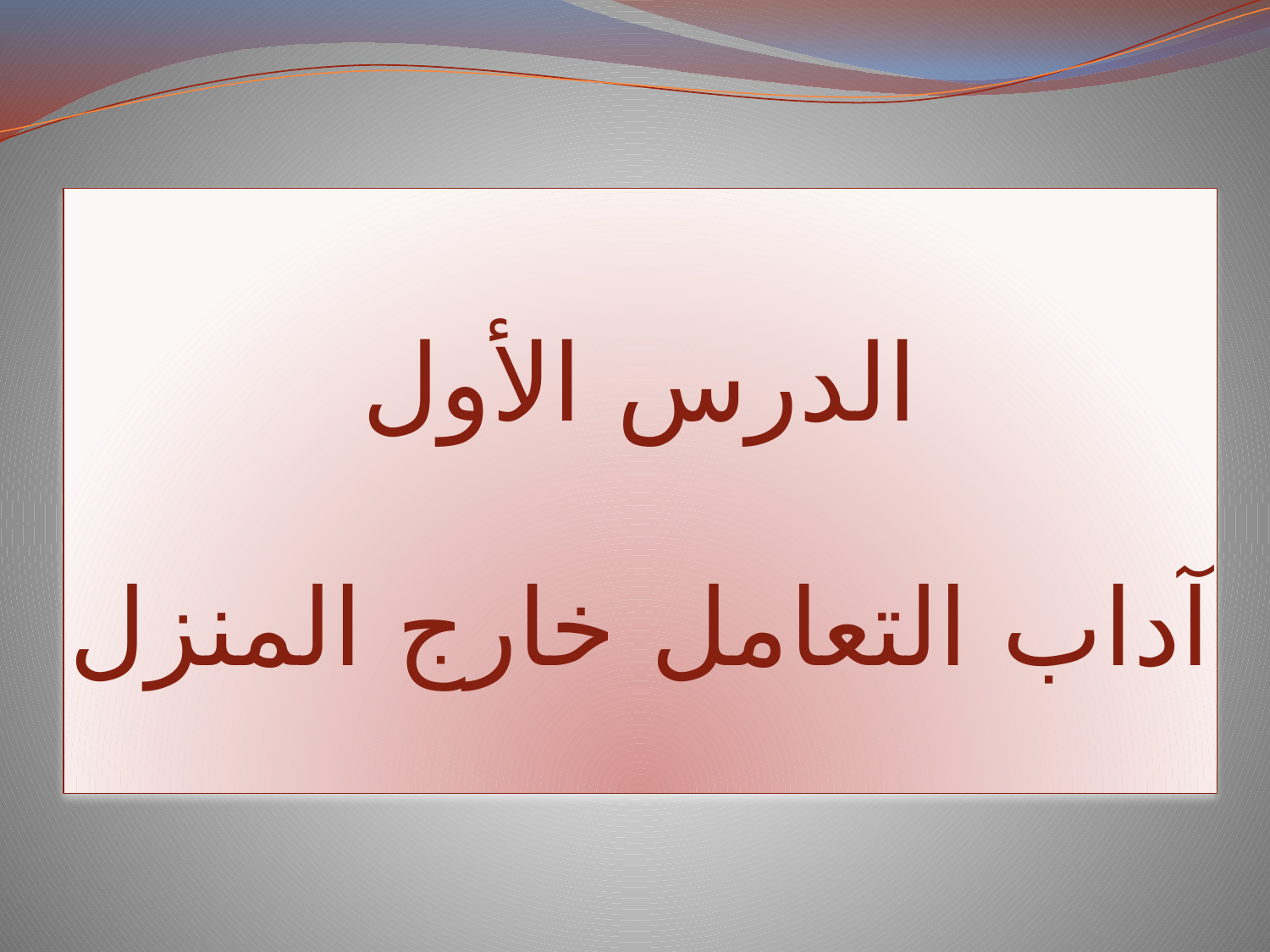

# الدرس الأول آداب التعامل خارج المنزل